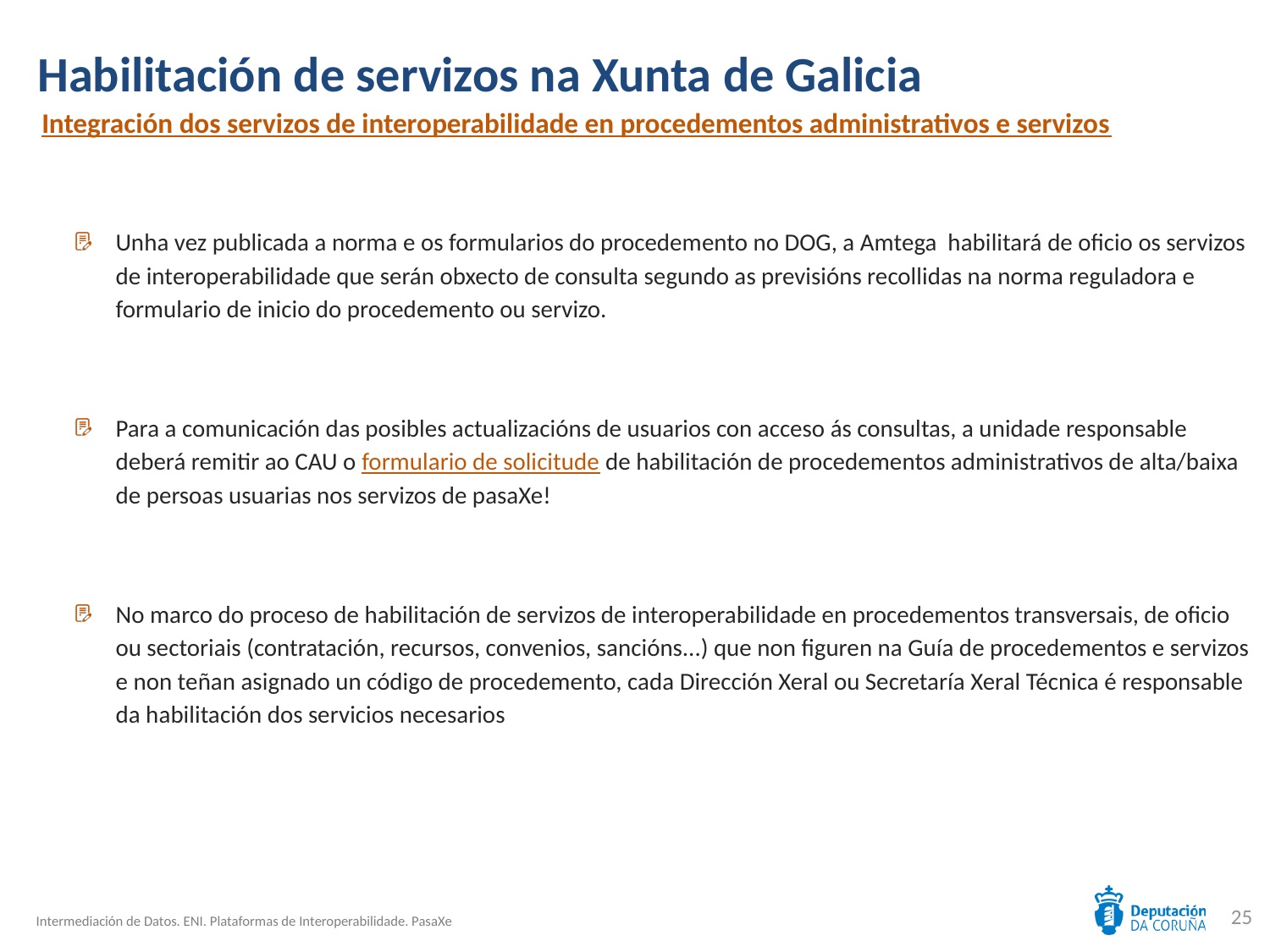

# Habilitación de servizos na Xunta de Galicia
Integración dos servizos de interoperabilidade en procedementos administrativos e servizos
Unha vez publicada a norma e os formularios do procedemento no DOG, a Amtega  habilitará de oficio os servizos de interoperabilidade que serán obxecto de consulta segundo as previsións recollidas na norma reguladora e formulario de inicio do procedemento ou servizo.

Para a comunicación das posibles actualizacións de usuarios con acceso ás consultas, a unidade responsable deberá remitir ao CAU o formulario de solicitude de habilitación de procedementos administrativos de alta/baixa de persoas usuarias nos servizos de pasaXe!

No marco do proceso de habilitación de servizos de interoperabilidade en procedementos transversais, de oficio ou sectoriais (contratación, recursos, convenios, sancións...) que non figuren na Guía de procedementos e servizos e non teñan asignado un código de procedemento, cada Dirección Xeral ou Secretaría Xeral Técnica é responsable da habilitación dos servicios necesarios